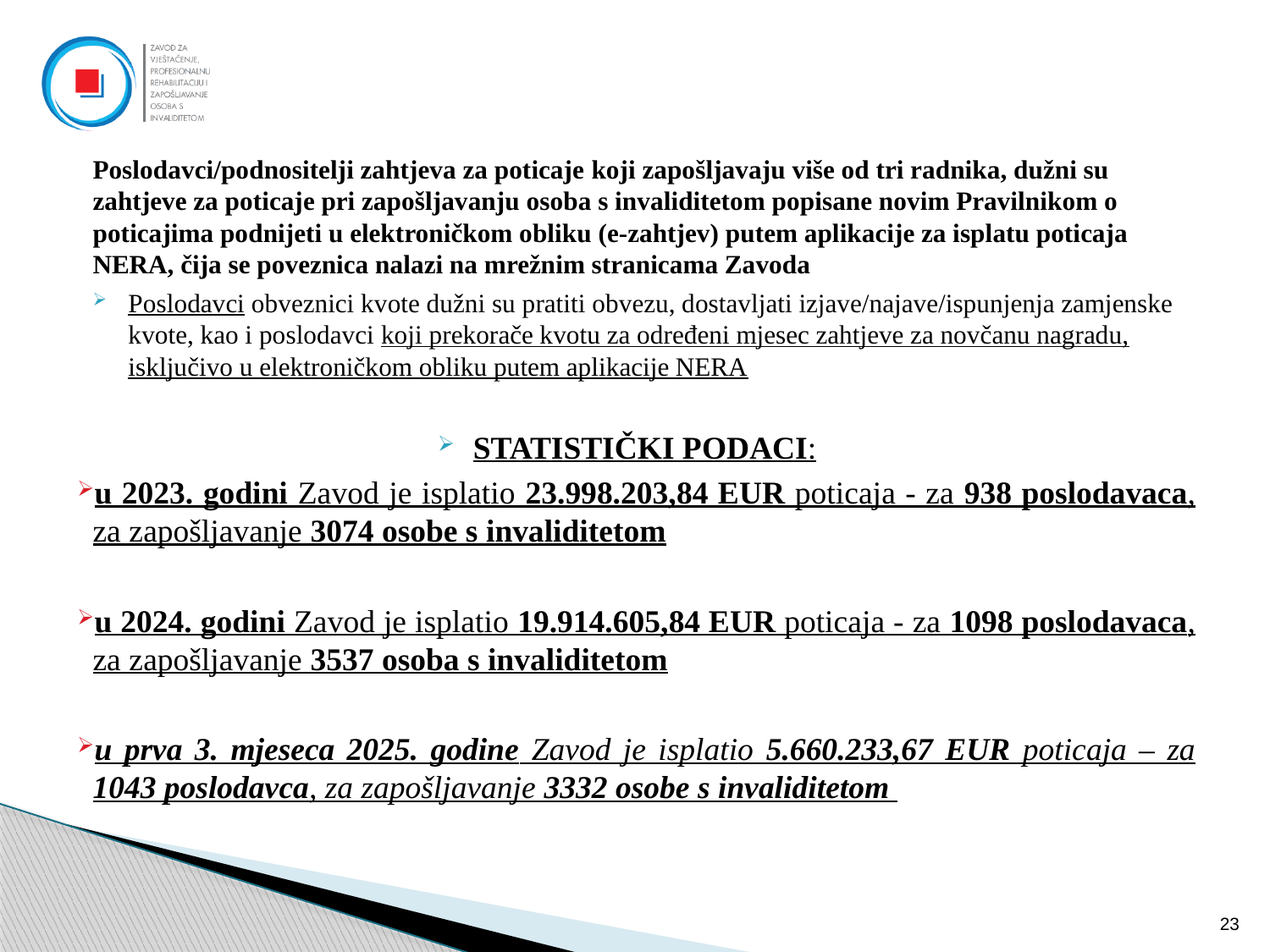

Poslodavci/podnositelji zahtjeva za poticaje koji zapošljavaju više od tri radnika, dužni su zahtjeve za poticaje pri zapošljavanju osoba s invaliditetom popisane novim Pravilnikom o poticajima podnijeti u elektroničkom obliku (e-zahtjev) putem aplikacije za isplatu poticaja NERA, čija se poveznica nalazi na mrežnim stranicama Zavoda
Poslodavci obveznici kvote dužni su pratiti obvezu, dostavljati izjave/najave/ispunjenja zamjenske kvote, kao i poslodavci koji prekorače kvotu za određeni mjesec zahtjeve za novčanu nagradu, isključivo u elektroničkom obliku putem aplikacije NERA

STATISTIČKI PODACI:
u 2023. godini Zavod je isplatio 23.998.203,84 EUR poticaja - za 938 poslodavaca, za zapošljavanje 3074 osobe s invaliditetom

u 2024. godini Zavod je isplatio 19.914.605,84 EUR poticaja - za 1098 poslodavaca, za zapošljavanje 3537 osoba s invaliditetom

u prva 3. mjeseca 2025. godine Zavod je isplatio 5.660.233,67 EUR poticaja – za 1043 poslodavca, za zapošljavanje 3332 osobe s invaliditetom

23